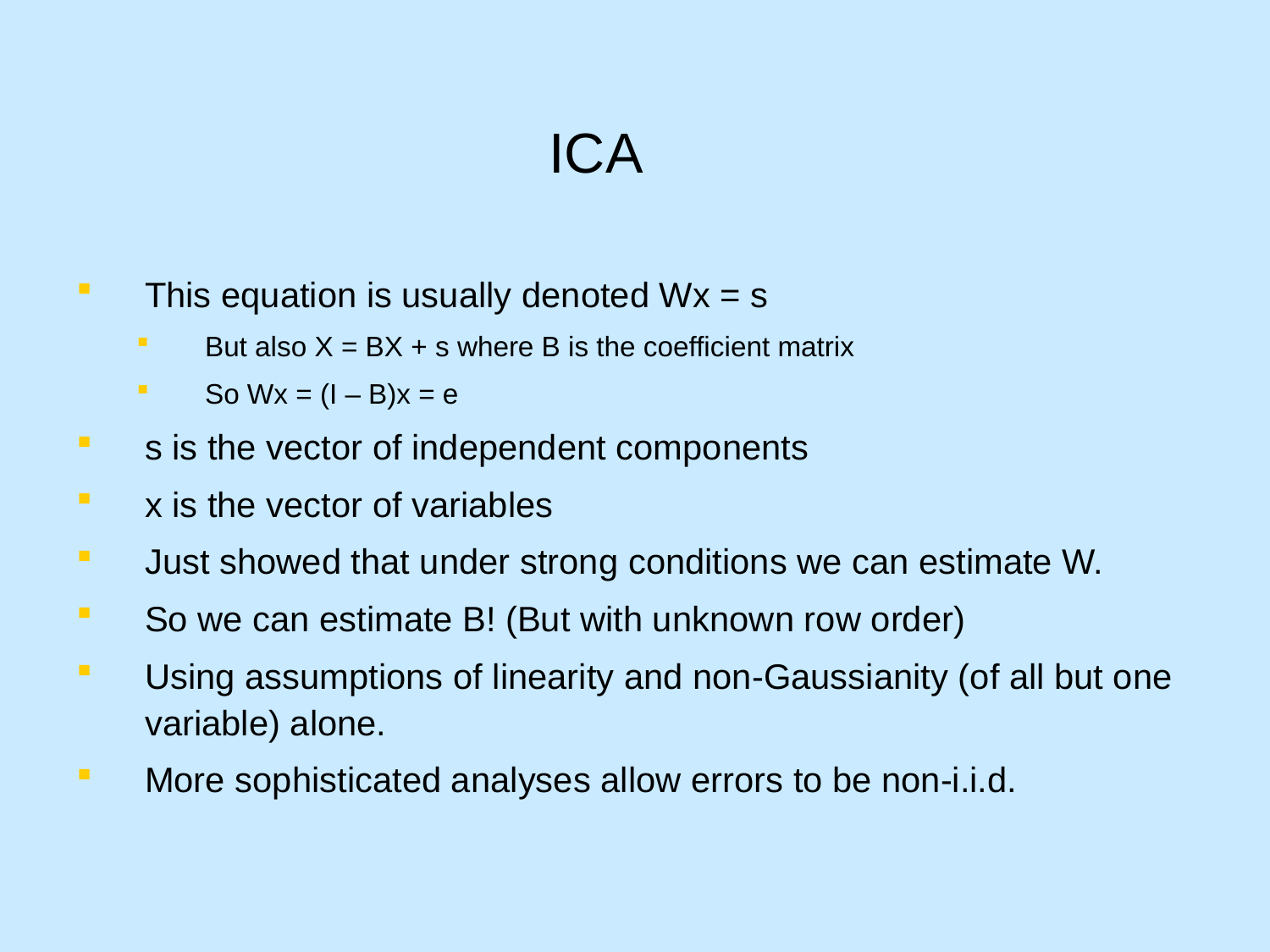

# ICA
This equation is usually denoted Wx = s
But also X = BX + s where B is the coefficient matrix
So Wx = (I – B)x = e
s is the vector of independent components
x is the vector of variables
Just showed that under strong conditions we can estimate W.
So we can estimate B! (But with unknown row order)
Using assumptions of linearity and non-Gaussianity (of all but one variable) alone.
More sophisticated analyses allow errors to be non-i.i.d.